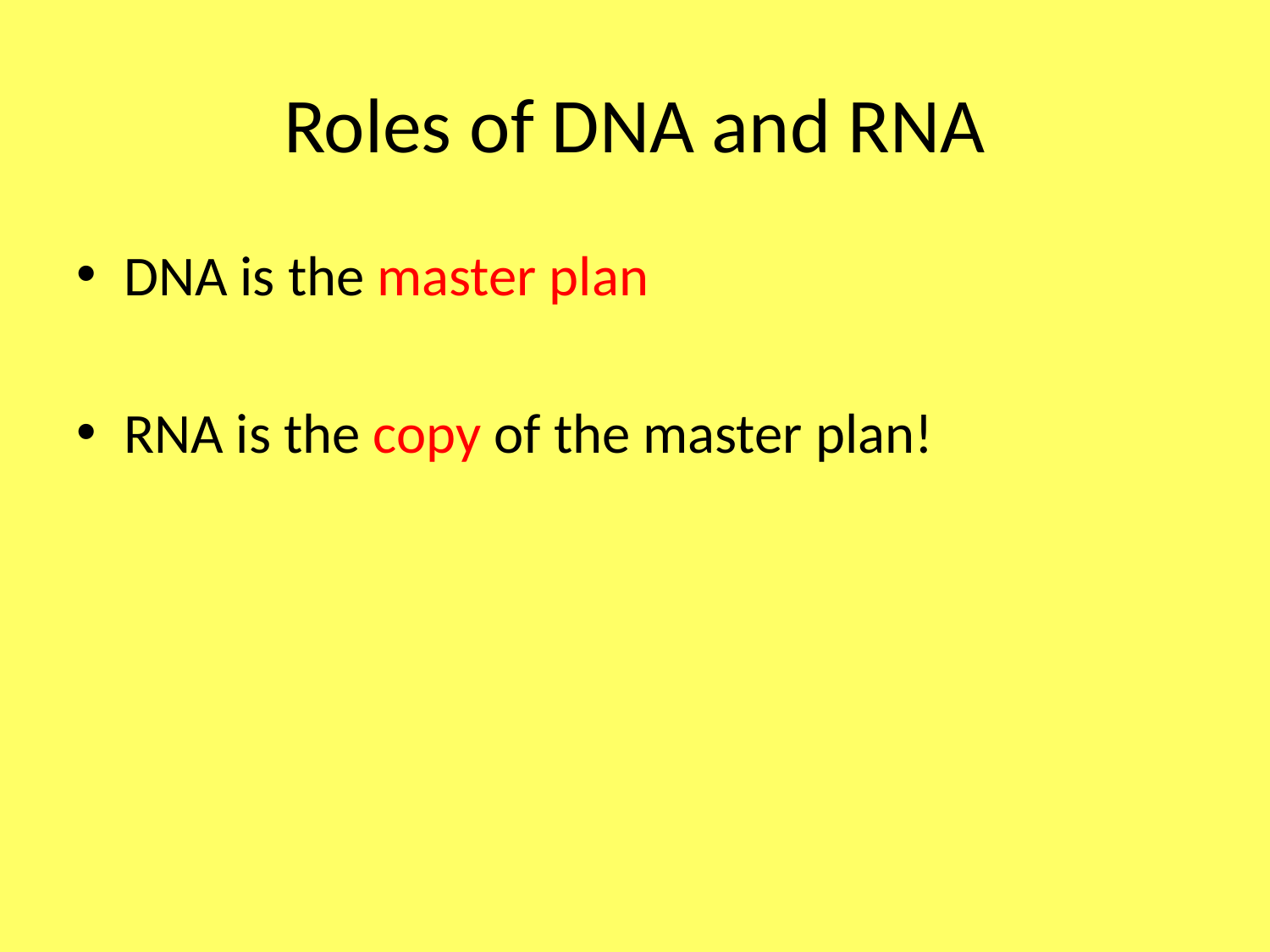

# Roles of DNA and RNA
DNA is the master plan

RNA is the copy of the master plan!